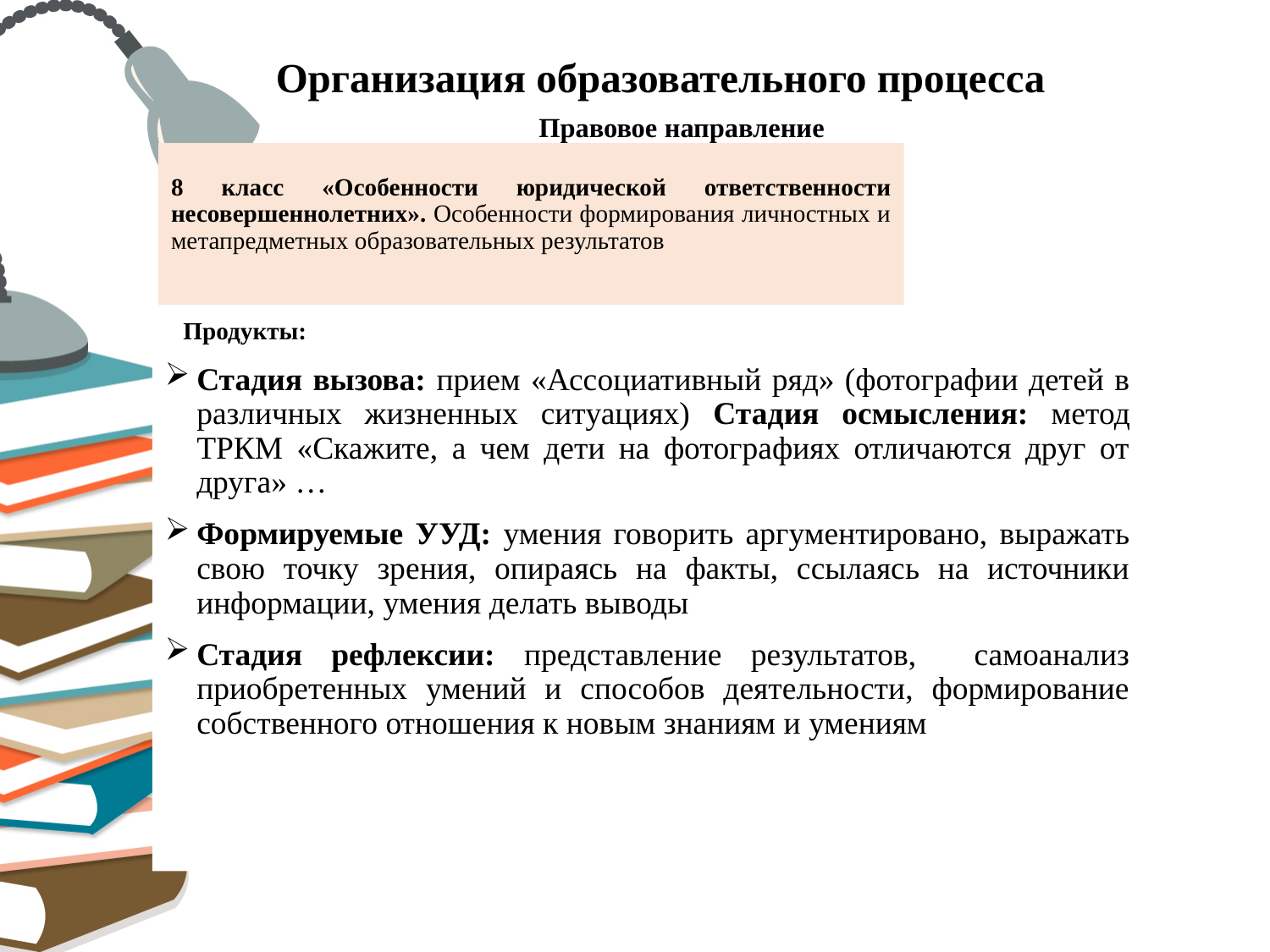

# Организация образовательного процесса Правовое направление
8 класс «Особенности юридической ответственности несовершеннолетних». Особенности формирования личностных и метапредметных образовательных результатов

   Продукты:
Стадия вызова: прием «Ассоциативный ряд» (фотографии детей в различных жизненных ситуациях) Стадия осмысления: метод ТРКМ «Скажите, а чем дети на фотографиях отличаются друг от друга» …
Формируемые УУД: умения говорить аргументировано, выражать свою точку зрения, опираясь на факты, ссылаясь на источники информации, умения делать выводы
Стадия рефлексии: представление результатов,  самоанализ приобретенных умений и способов деятельности, формирование собственного отношения к новым знаниям и умениям